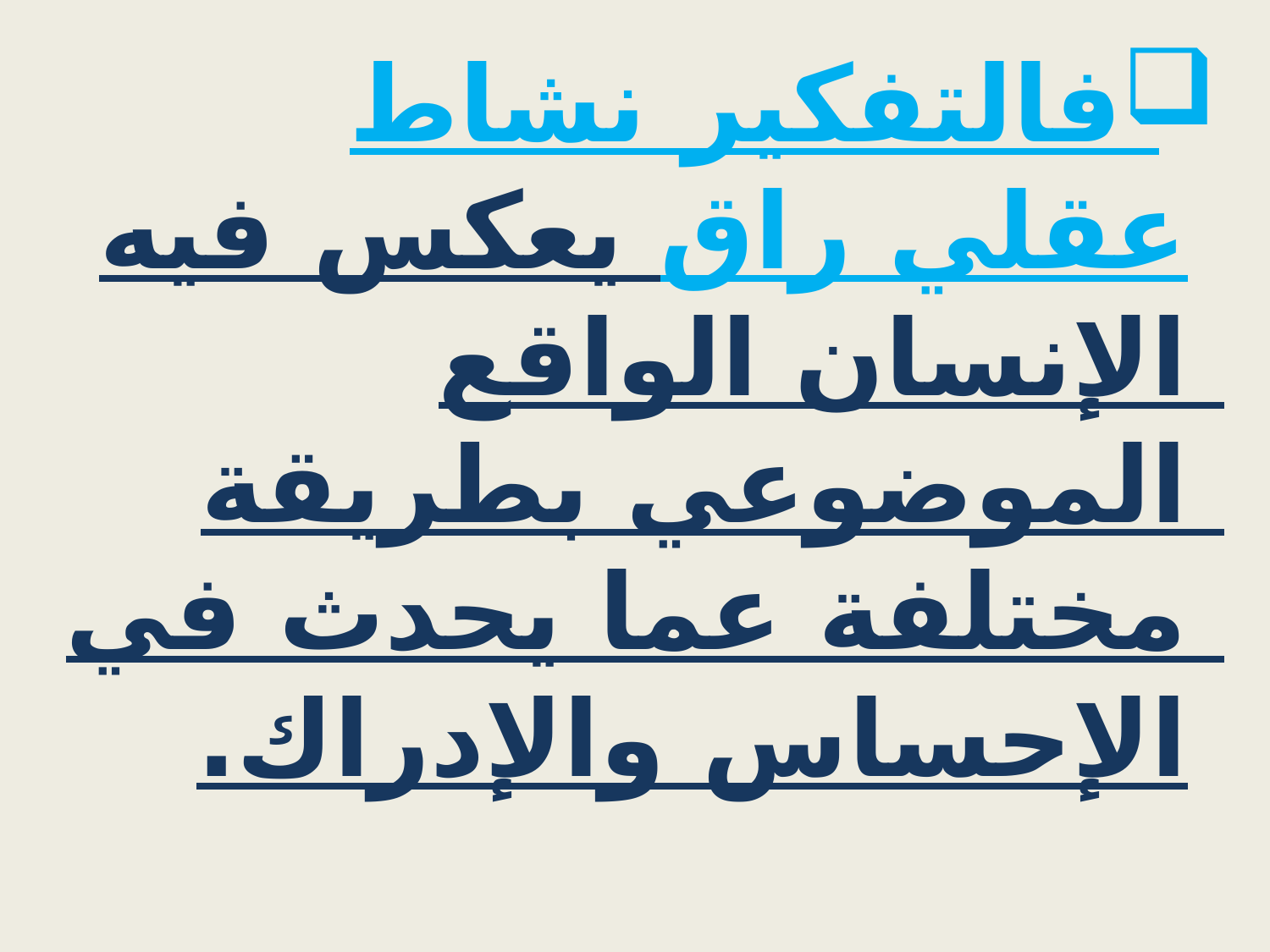

# فالتفكير نشاط عقلي راق يعكس فيه الإنسان الواقع الموضوعي بطريقة مختلفة عما يحدث في الإحساس والإدراك.